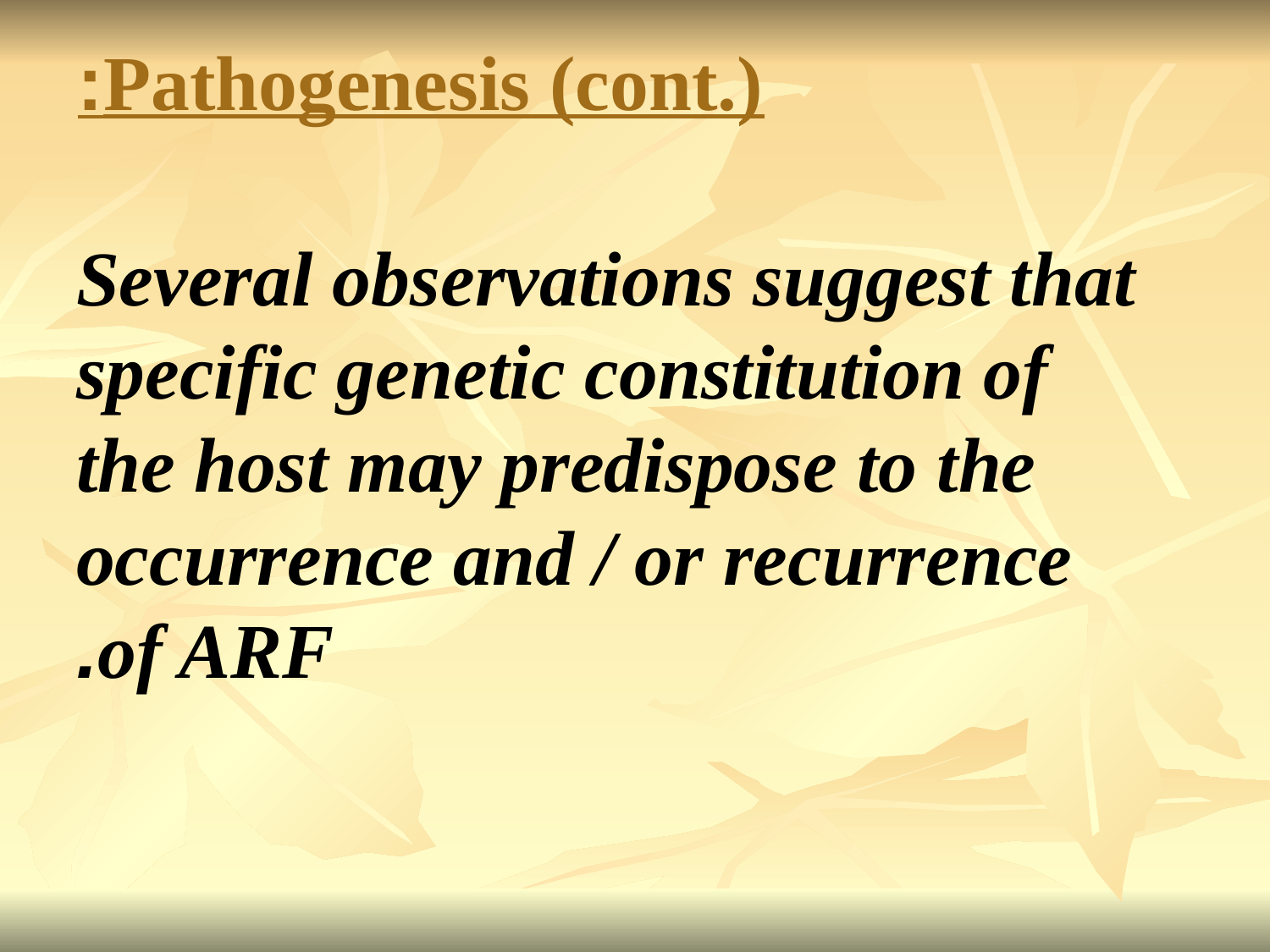

# Pathogenesis (cont.):
Several observations suggest that specific genetic constitution of the host may predispose to the occurrence and / or recurrence of ARF.